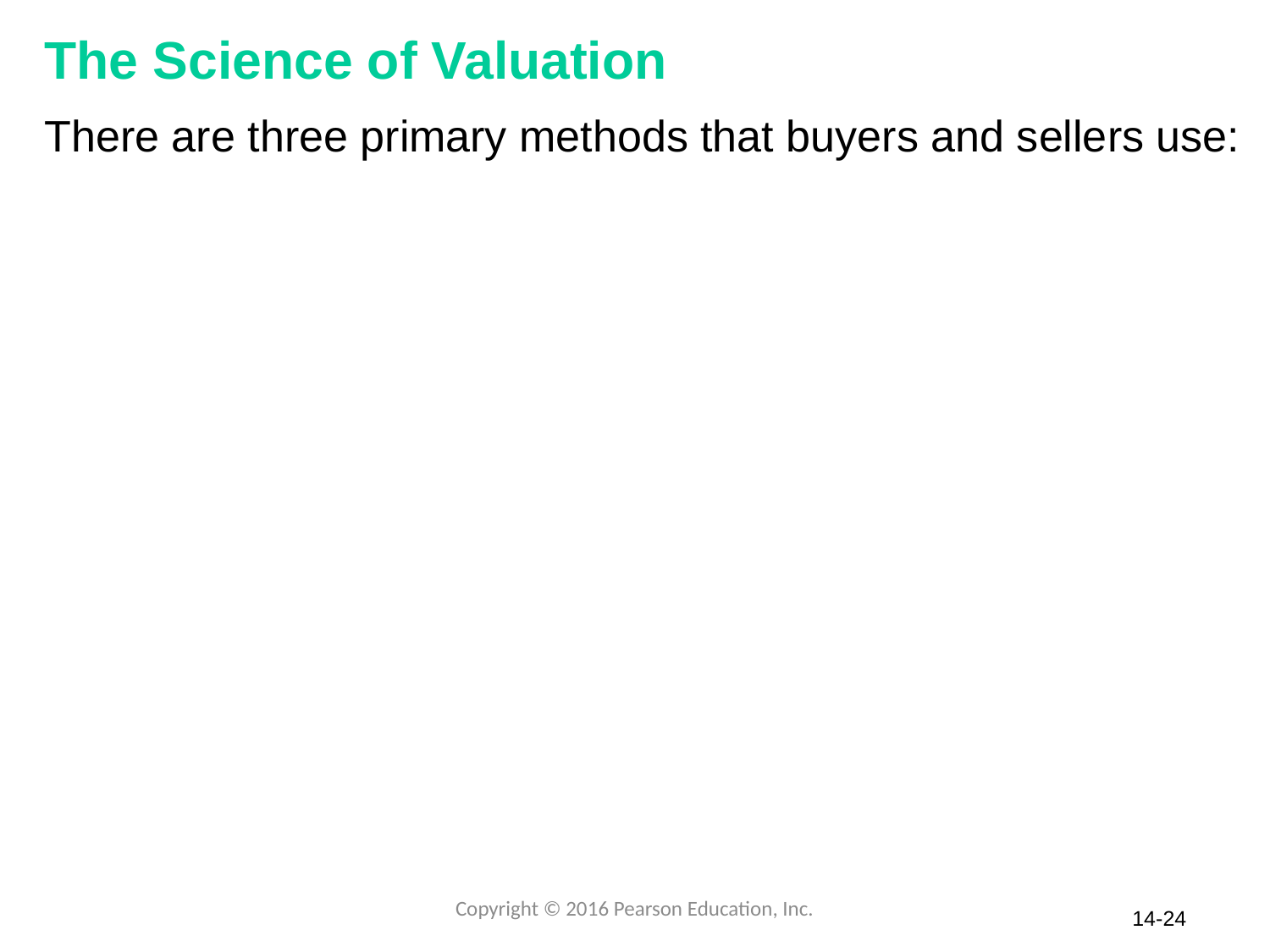

# The Science of Valuation
There are three primary methods that buyers and sellers use:

Copyright © 2016 Pearson Education, Inc.